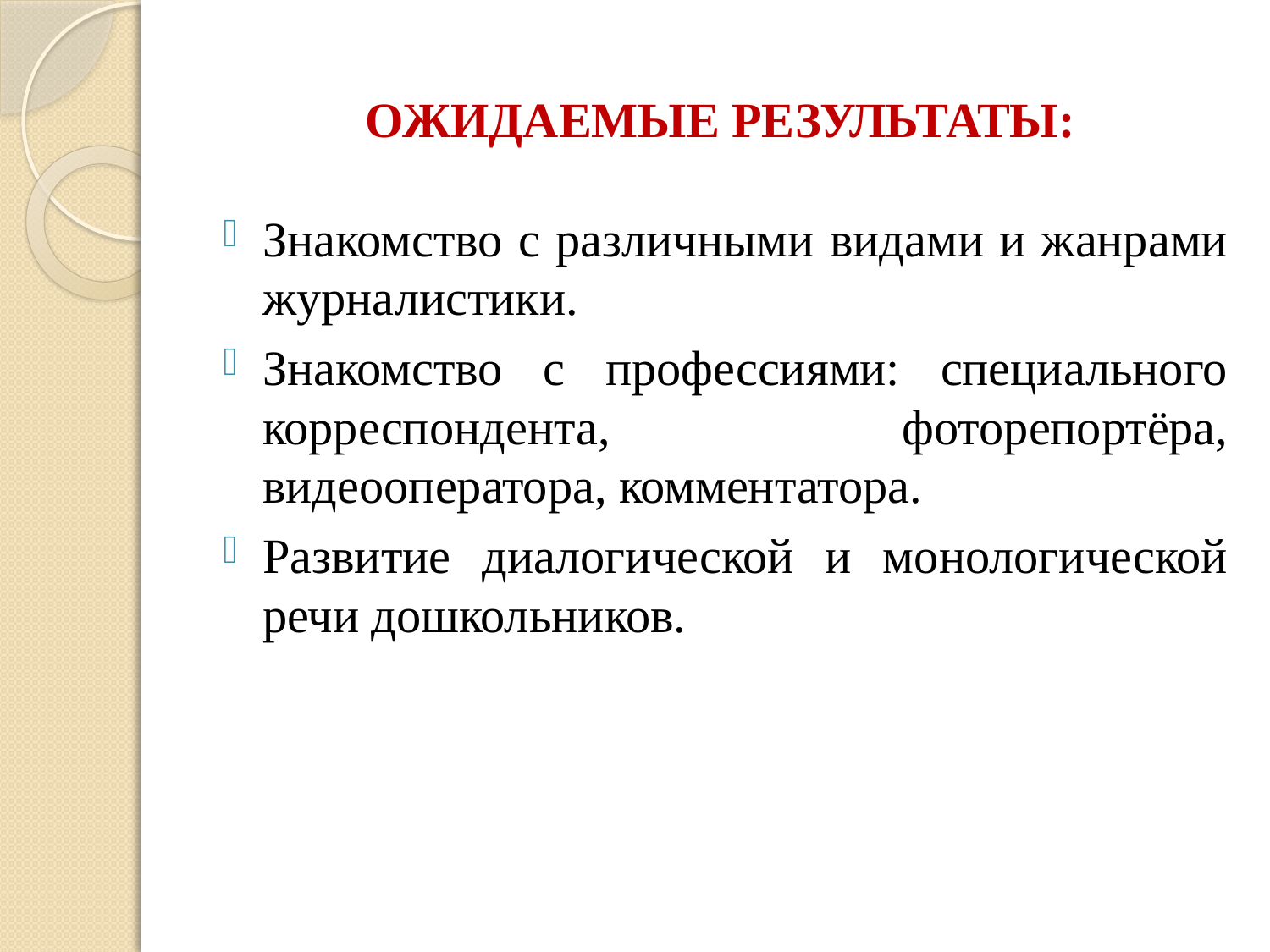

# ОЖИДАЕМЫЕ РЕЗУЛЬТАТЫ:
Знакомство с различными видами и жанрами журналистики.
Знакомство с профессиями: специального корреспондента, фоторепортёра, видеооператора, комментатора.
Развитие диалогической и монологической речи дошкольников.